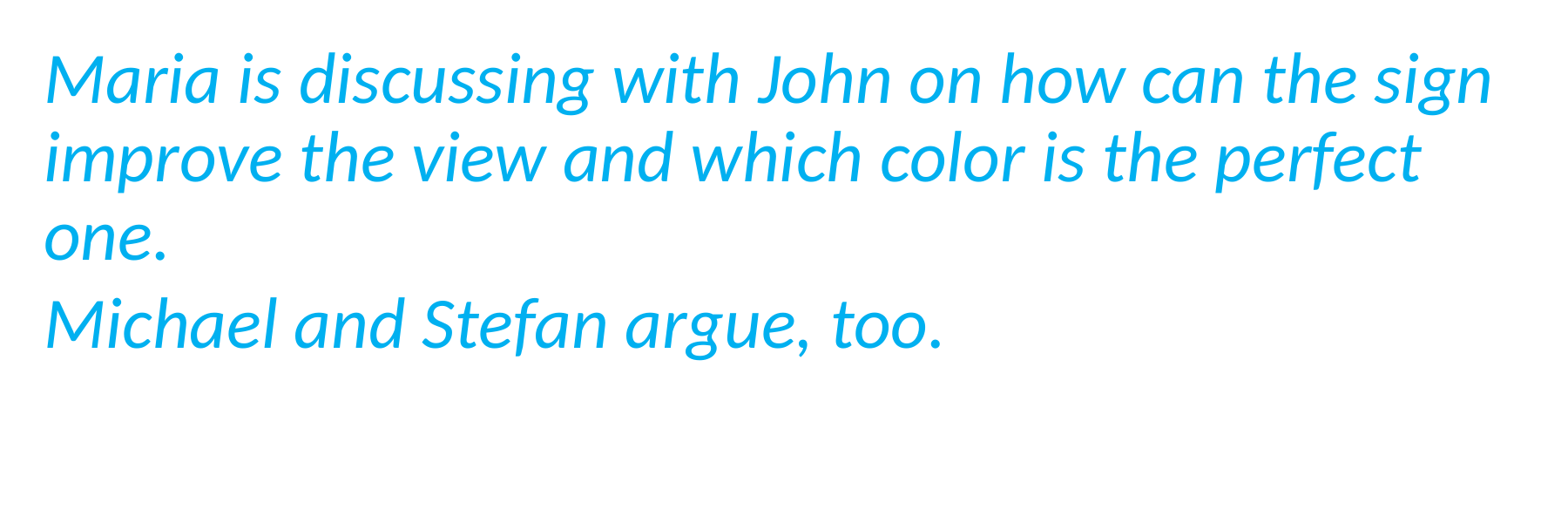

Maria is discussing with John on how can the sign improve the view and which color is the perfect one.
Michael and Stefan argue, too.